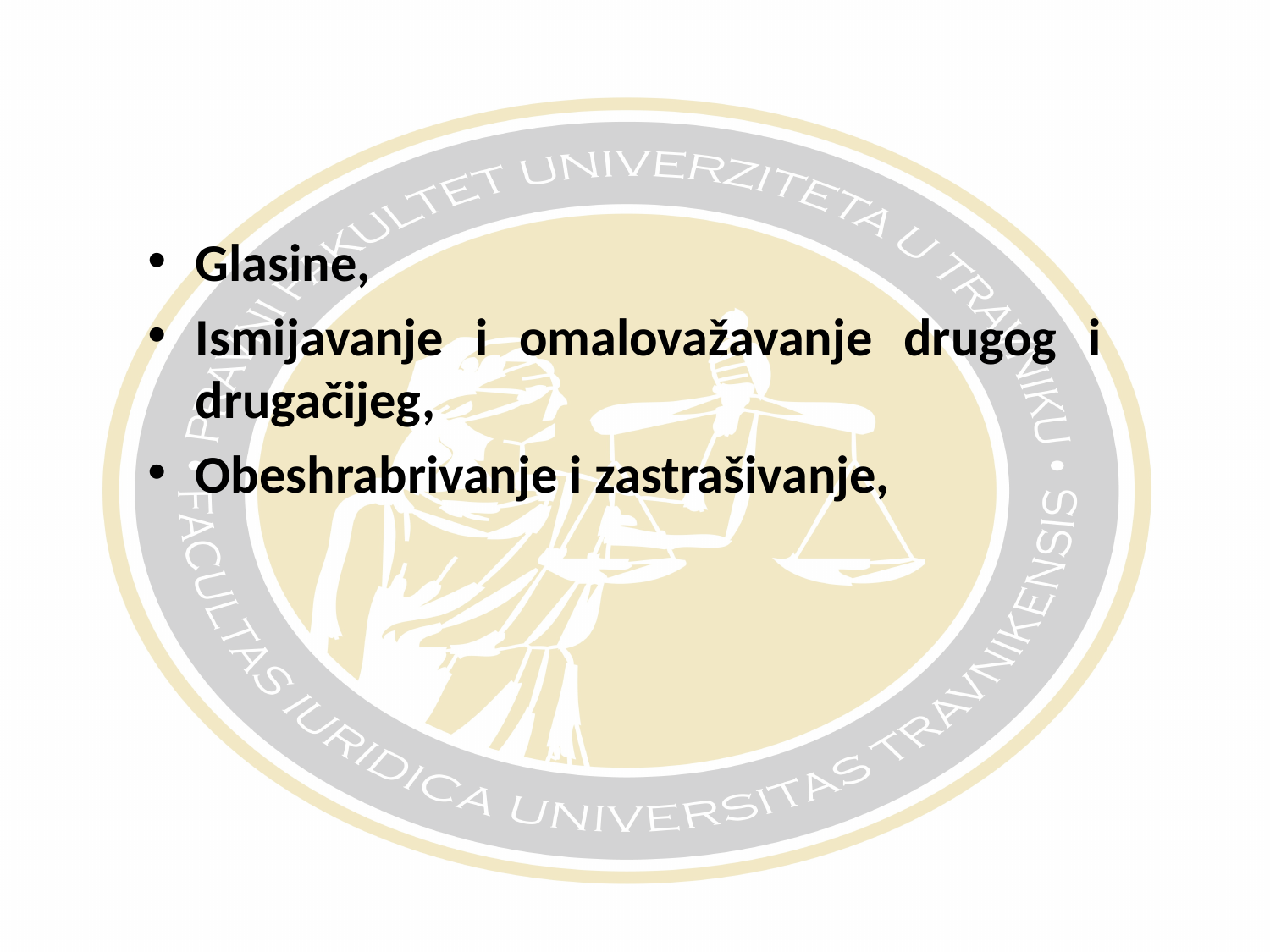

#
Glasine,
Ismijavanje i omalovažavanje drugog i drugačijeg,
Obeshrabrivanje i zastrašivanje,